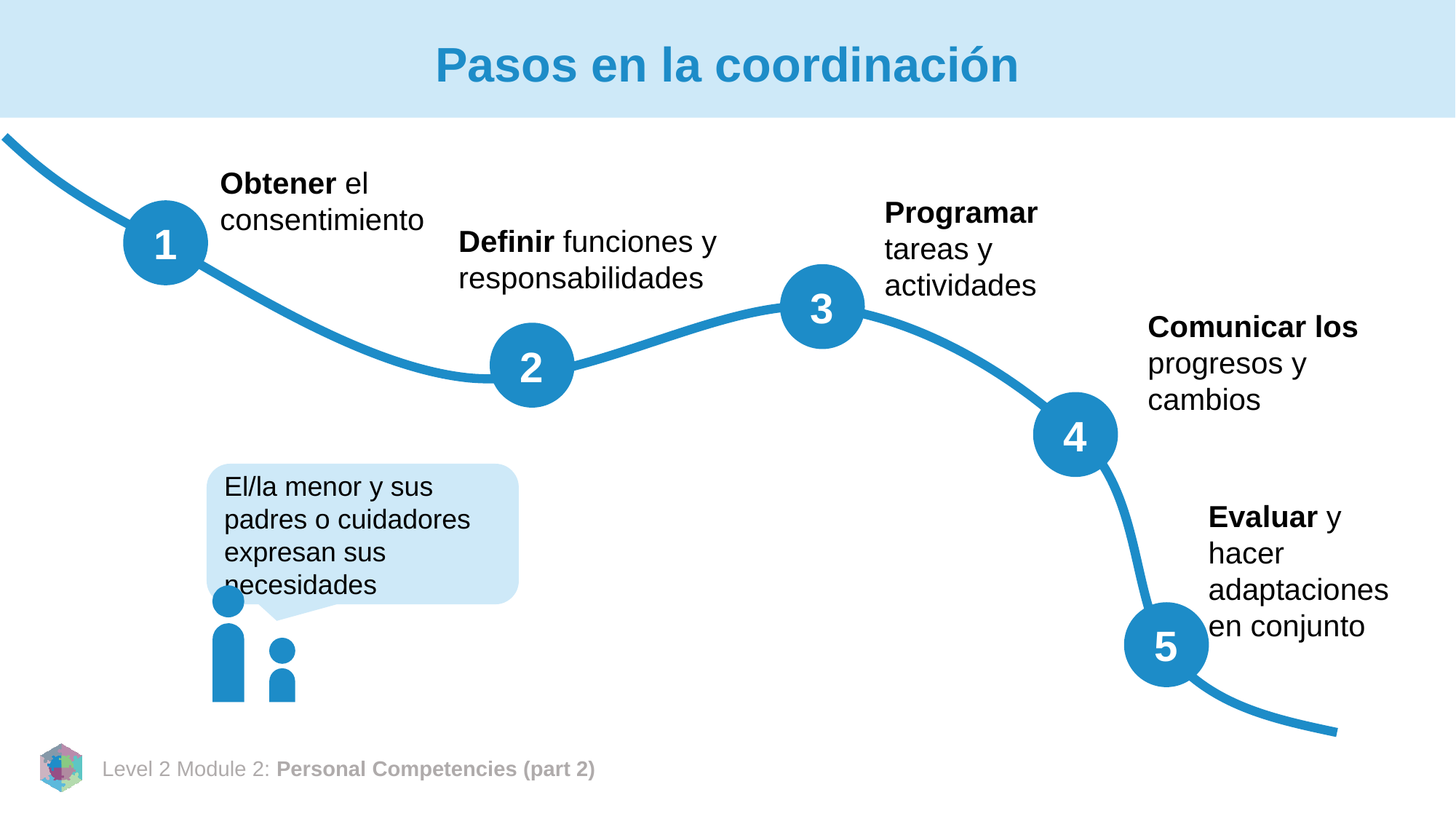

# Pasos en la coordinación

Obtener el consentimiento
Programar tareas y actividades
1
Definir funciones y responsabilidades
3
Comunicar los progresos y cambios
2
4
El/la menor y sus padres o cuidadores expresan sus necesidades
Evaluar y hacer adaptaciones en conjunto

5